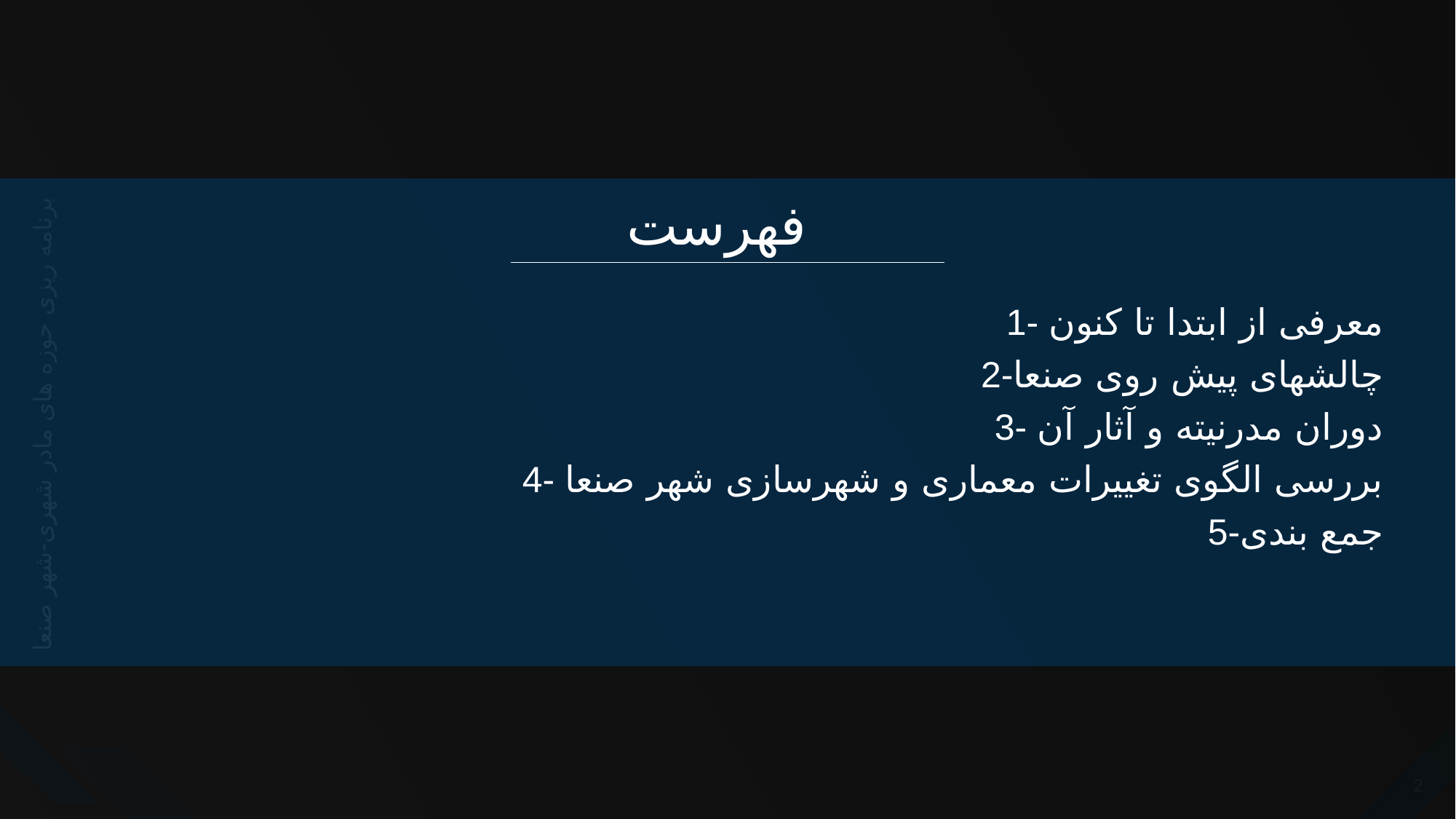

فهرست
1- معرفی از ابتدا تا کنون
2-چالشهای پیش روی صنعا
3- دوران مدرنیته و آثار آن
4- بررسی الگوی تغییرات معماری و شهرسازی شهر صنعا
5-جمع بندی
برنامه ریزی حوزه های مادر شهری-شهر صنعا